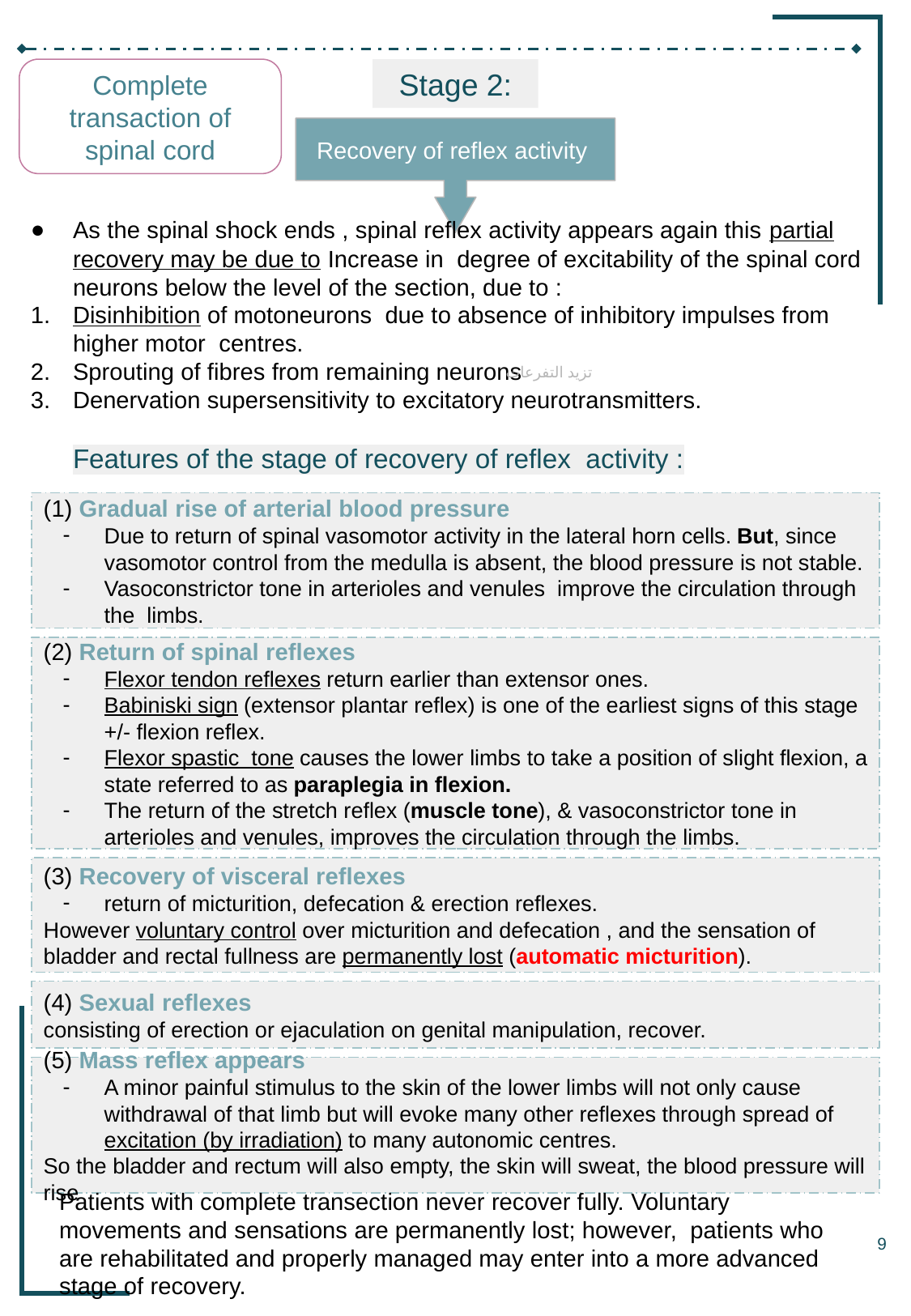

Complete transaction of spinal cord
Stage 2:
Recovery of reflex activity

As the spinal shock ends , spinal reflex activity appears again this partial recovery may be due to Increase in  degree of excitability of the spinal cord neurons below the level of the section, due to :
Disinhibition of motoneurons  due to absence of inhibitory impulses from higher motor  centres.
Sprouting of fibres from remaining neurons
Denervation supersensitivity to excitatory neurotransmitters.

Features of the stage of recovery of reflex  activity :

تزيد التفرعات
(1) Gradual rise of arterial blood pressure
Due to return of spinal vasomotor activity in the lateral horn cells. But, since vasomotor control from the medulla is absent, the blood pressure is not stable.
Vasoconstrictor tone in arterioles and venules  improve the circulation through the  limbs.
(2) Return of spinal reflexes
Flexor tendon reflexes return earlier than extensor ones.
Babiniski sign (extensor plantar reflex) is one of the earliest signs of this stage +/- flexion reflex.
Flexor spastic  tone causes the lower limbs to take a position of slight flexion, a state referred to as paraplegia in flexion.
The return of the stretch reflex (muscle tone), & vasoconstrictor tone in arterioles and venules, improves the circulation through the limbs.
(3) Recovery of visceral reflexes
return of micturition, defecation & erection reflexes.
However voluntary control over micturition and defecation , and the sensation of bladder and rectal fullness are permanently lost (automatic micturition).
(4) Sexual reflexes
consisting of erection or ejaculation on genital manipulation, recover.
(5) Mass reflex appears
A minor painful stimulus to the skin of the lower limbs will not only cause withdrawal of that limb but will evoke many other reflexes through spread of excitation (by irradiation) to many autonomic centres.
So the bladder and rectum will also empty, the skin will sweat, the blood pressure will rise
Patients with complete transection never recover fully. Voluntary movements and sensations are permanently lost; however,  patients who are rehabilitated and properly managed may enter into a more advanced stage of recovery.
9